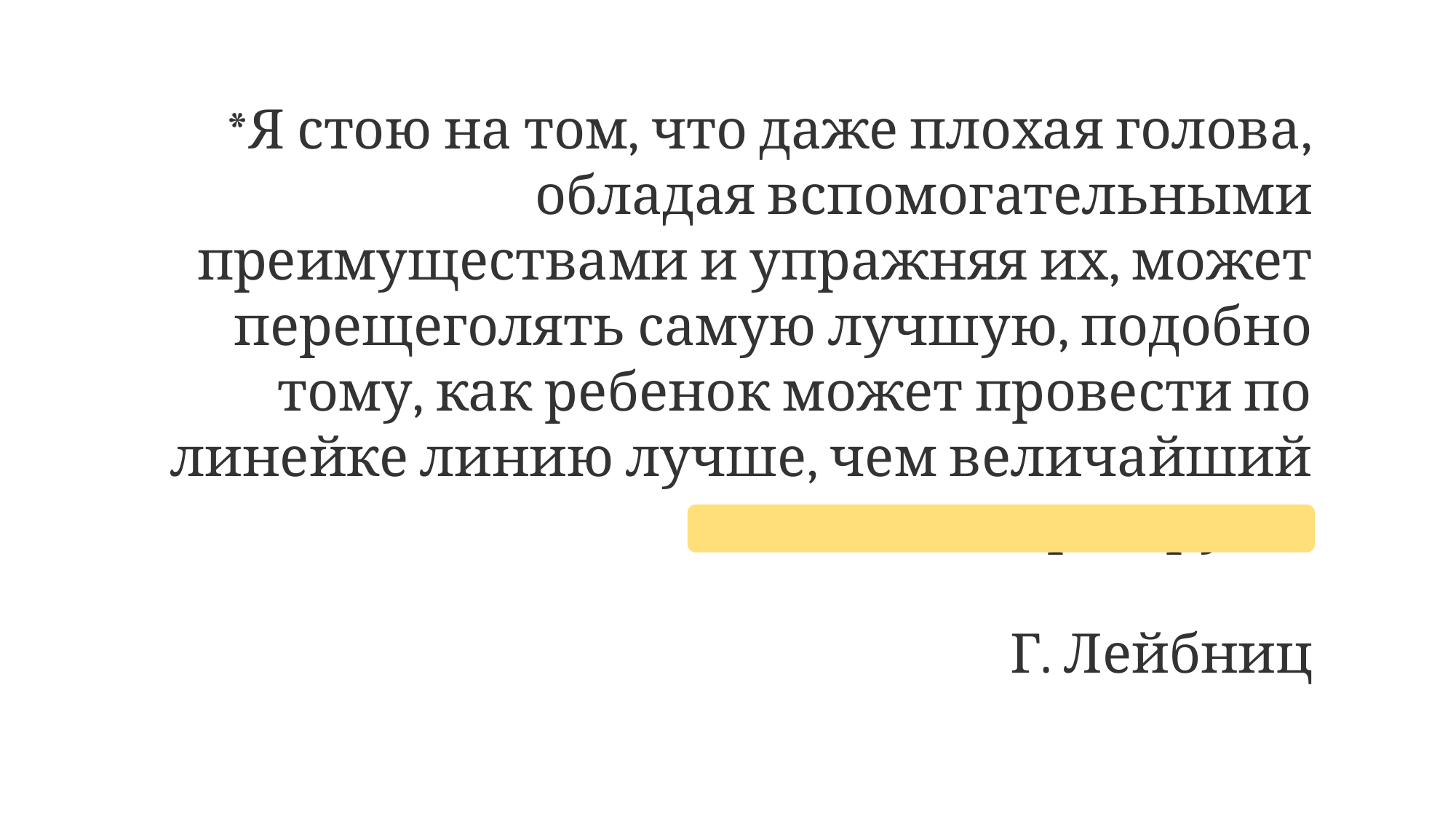

*Я стою на том, что даже плохая голова, обладая вспомогательными преимуществами и упражняя их, может перещеголять самую лучшую, подобно тому, как ребенок может провести по линейке линию лучше, чем величайший мастер от руки.
Г. Лейбниц